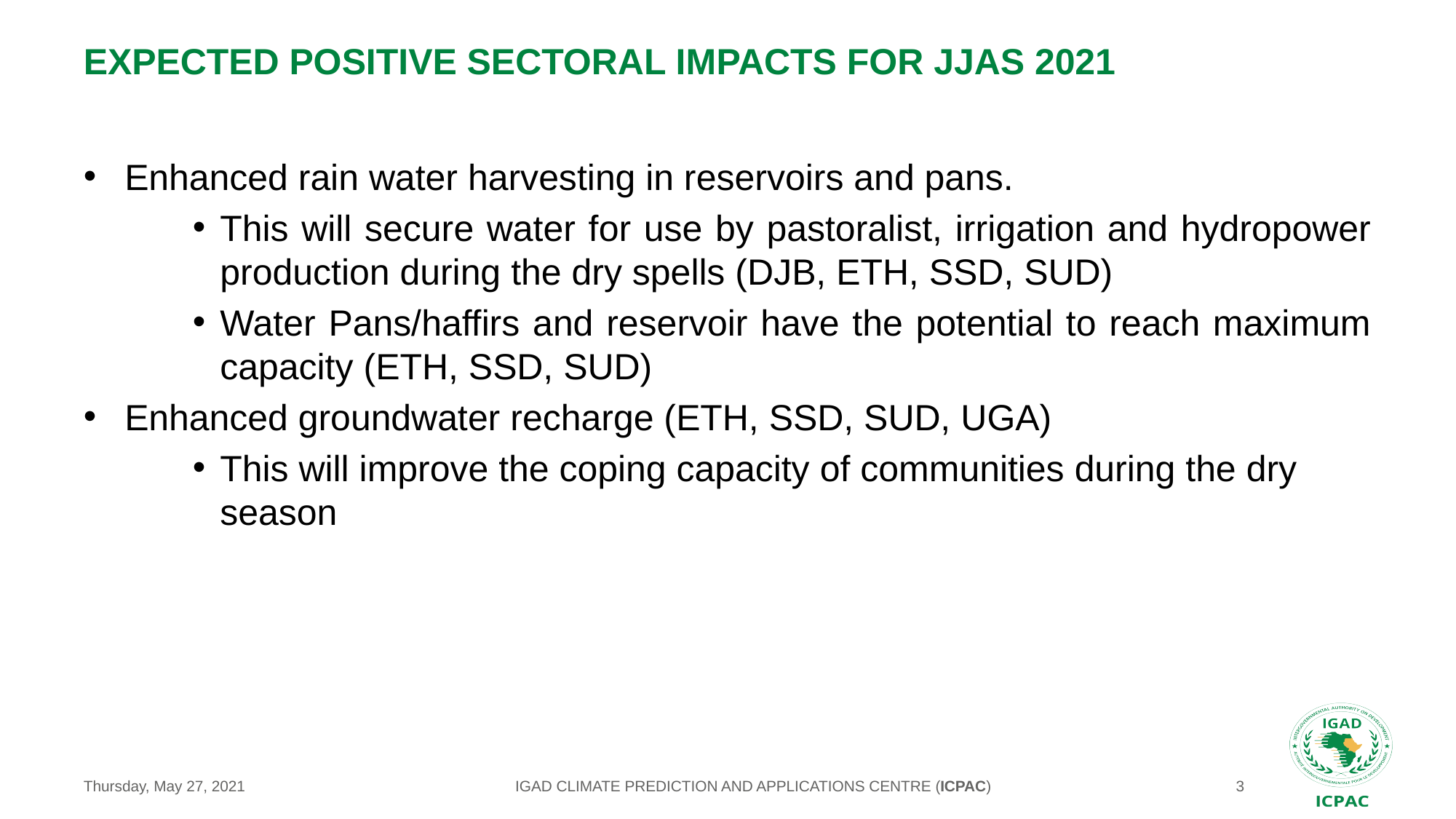

# EXPECTED POSITIVE SECTORAL IMPACTS FOR JJAS 2021
Enhanced rain water harvesting in reservoirs and pans.
This will secure water for use by pastoralist, irrigation and hydropower production during the dry spells (DJB, ETH, SSD, SUD)
Water Pans/haffirs and reservoir have the potential to reach maximum capacity (ETH, SSD, SUD)
Enhanced groundwater recharge (ETH, SSD, SUD, UGA)
This will improve the coping capacity of communities during the dry season

IGAD CLIMATE PREDICTION AND APPLICATIONS CENTRE (ICPAC)
Thursday, May 27, 2021
3